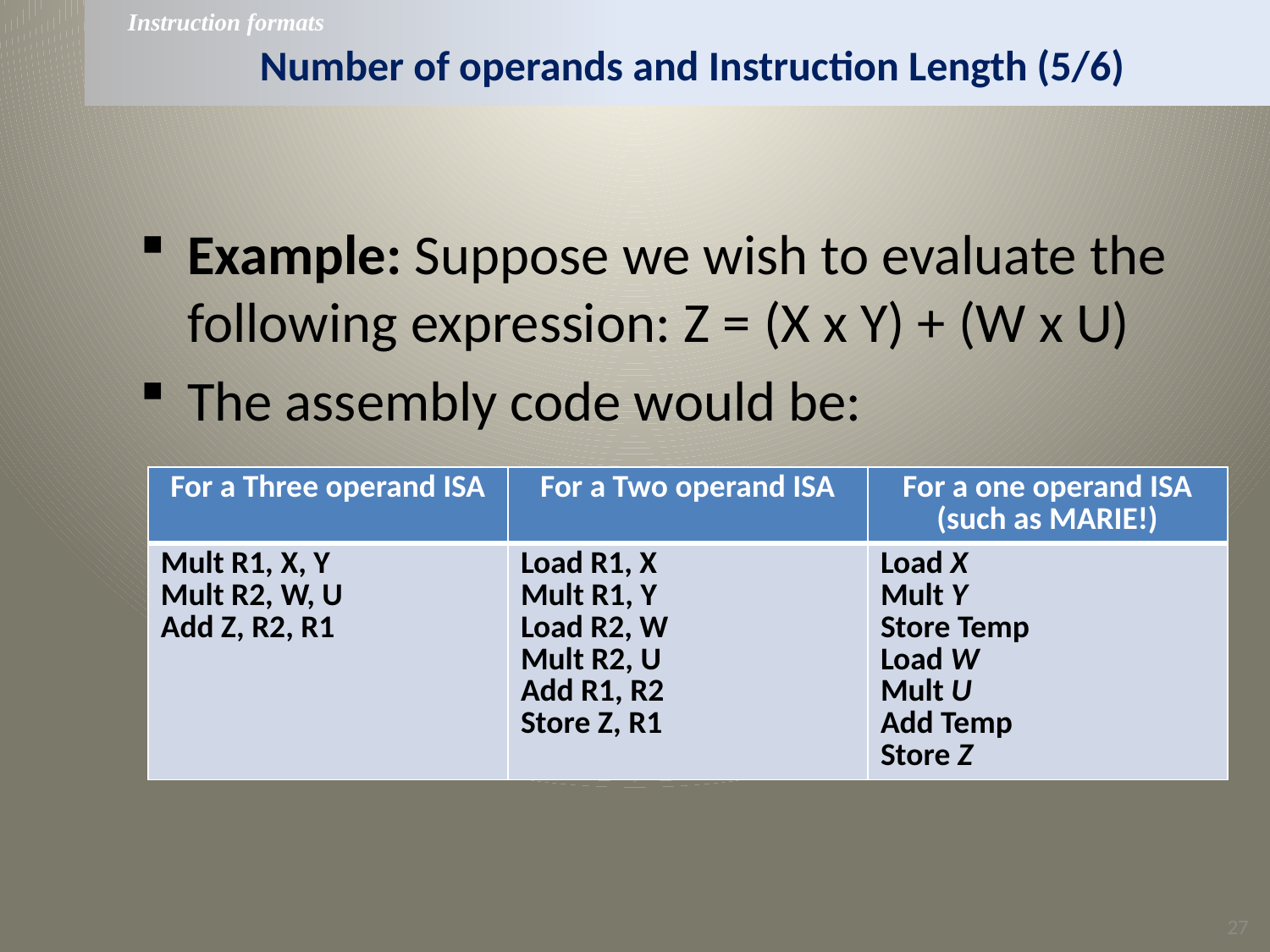

Instruction formats
# Number of operands and Instruction Length (5/6)
Example: Suppose we wish to evaluate the following expression: Z = (X x Y) + (W x U)
The assembly code would be:
| For a Three operand ISA | For a Two operand ISA | For a one operand ISA (such as MARIE!) |
| --- | --- | --- |
| Mult R1, X, Y Mult R2, W, U Add Z, R2, R1 | Load R1, X Mult R1, Y Load R2, W Mult R2, U Add R1, R2 Store Z, R1 | Load X Mult Y Store Temp Load W Mult U Add Temp Store Z |